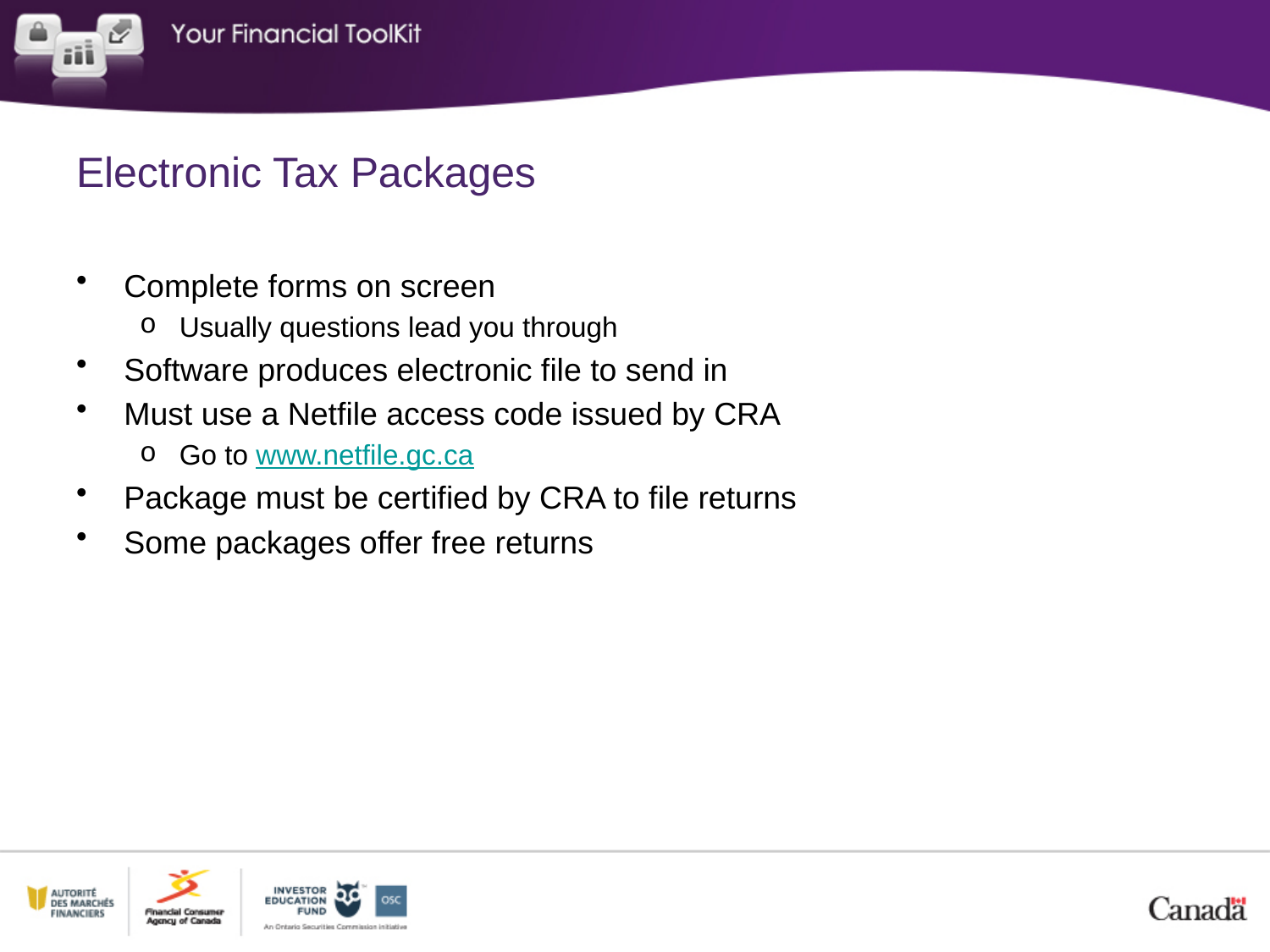

# Electronic Tax Packages
Complete forms on screen
Usually questions lead you through
Software produces electronic file to send in
Must use a Netfile access code issued by CRA
Go to www.netfile.gc.ca
Package must be certified by CRA to file returns
Some packages offer free returns